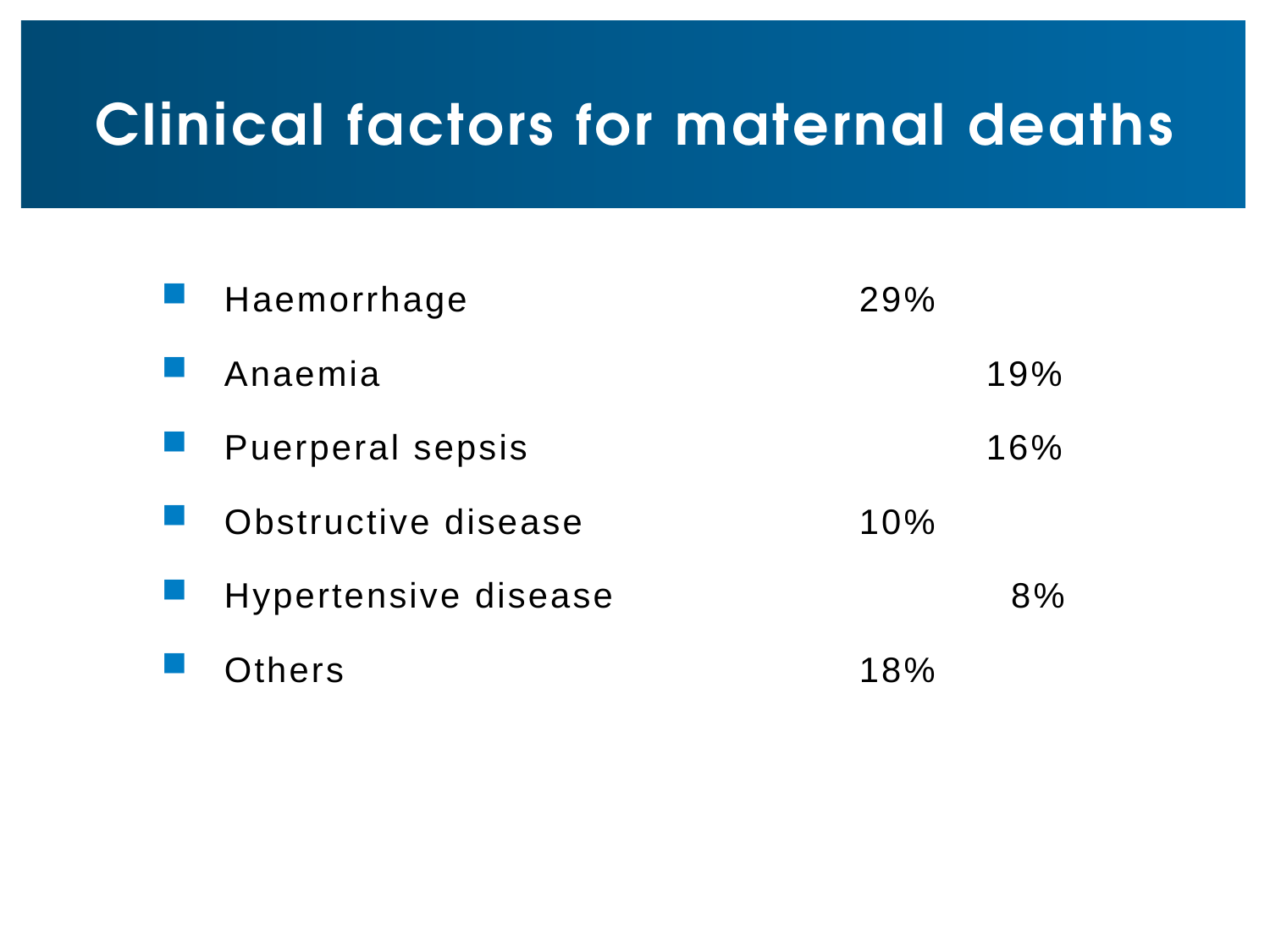

# Clinical factors for maternal deaths
Haemorrhage				29%
Anaemia					19%
Puerperal sepsis				16%
Obstructive disease			10%
Hypertensive disease	  		  8%
Others					18%